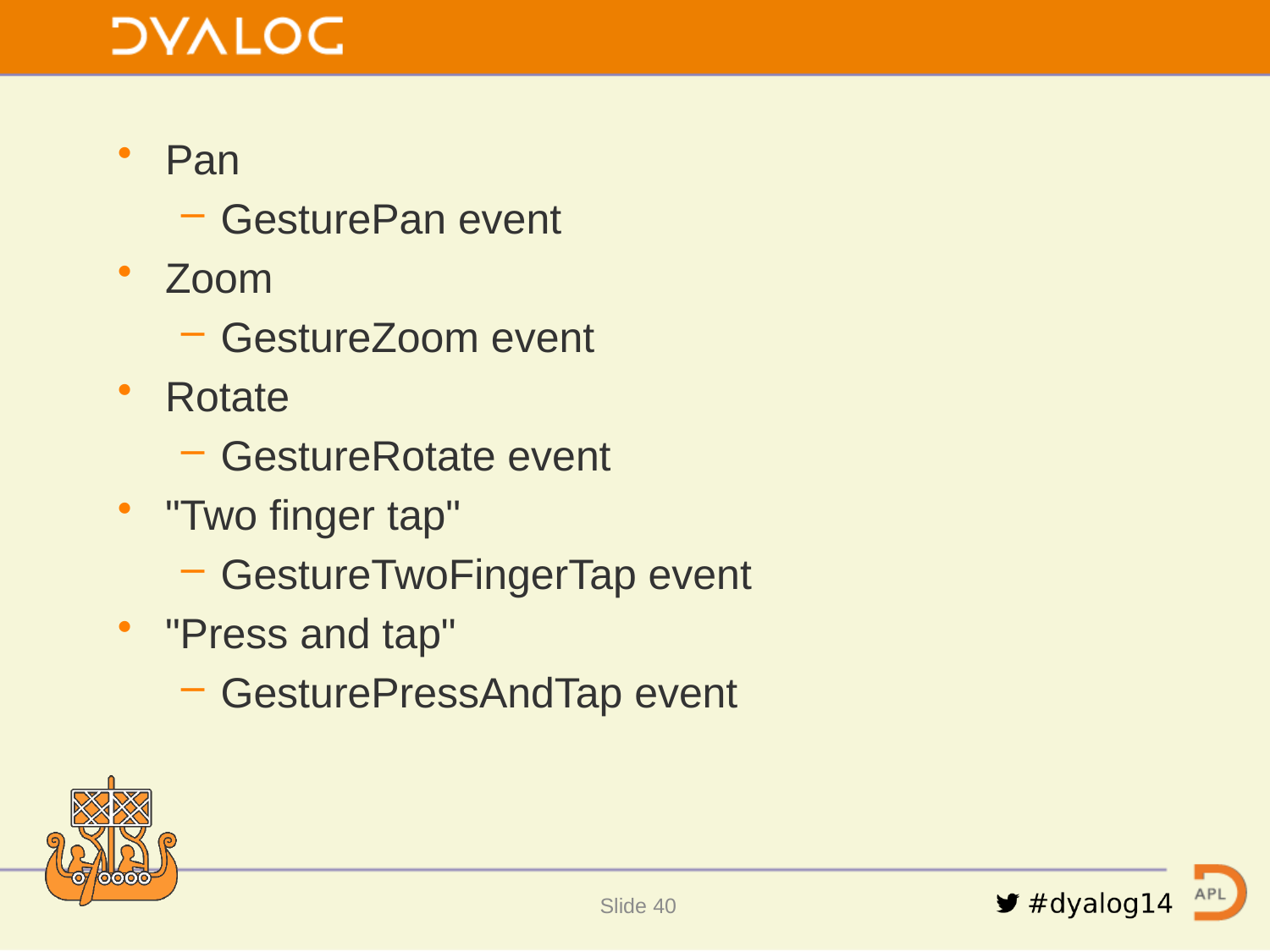

Pan
GesturePan event
Zoom
GestureZoom event
Rotate
GestureRotate event
"Two finger tap"
GestureTwoFingerTap event
"Press and tap"
GesturePressAndTap event

Slide 40